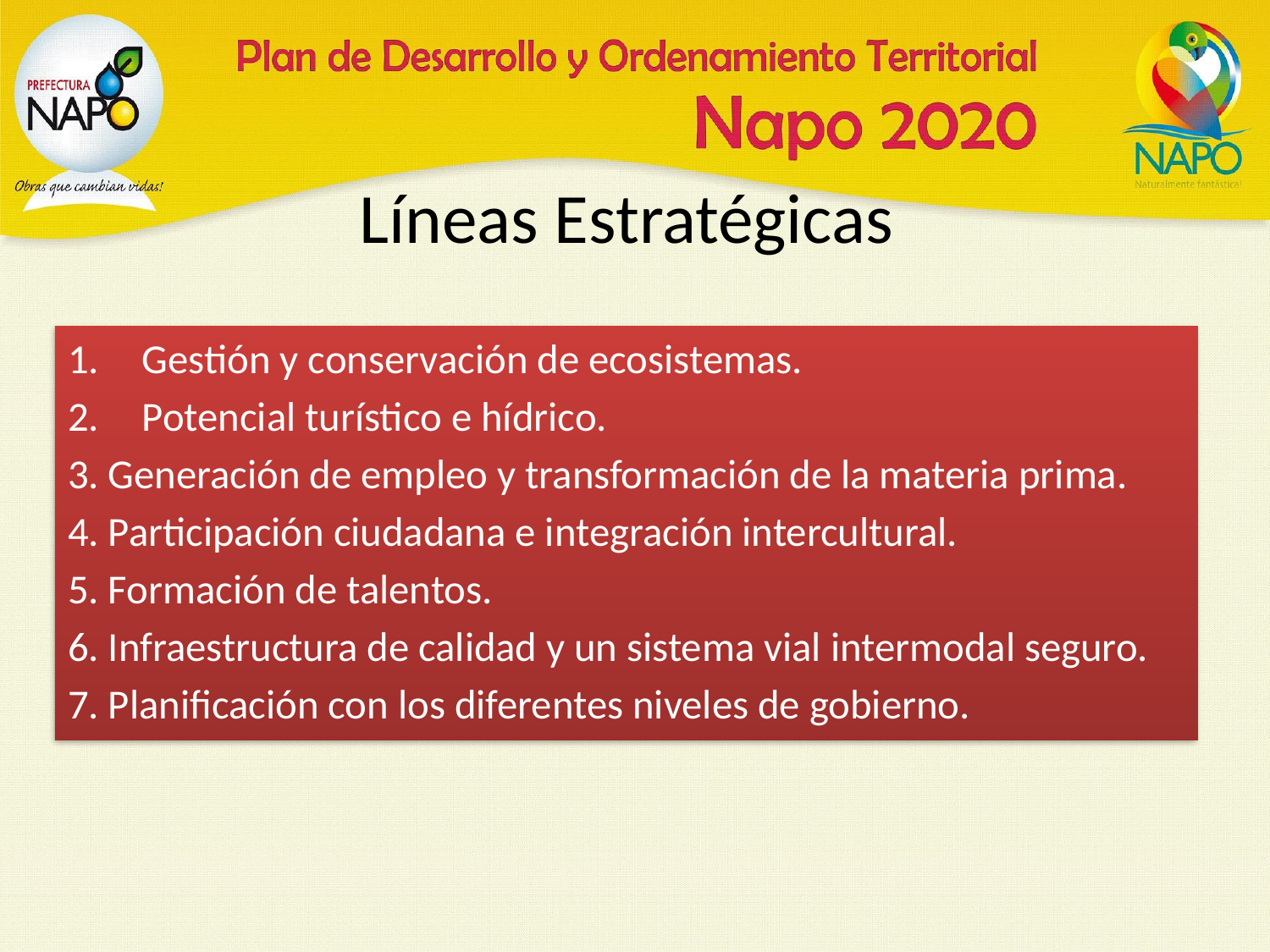

# Líneas Estratégicas
Gestión y conservación de ecosistemas.
Potencial turístico e hídrico.
3. Generación de empleo y transformación de la materia prima.
4. Participación ciudadana e integración intercultural.
5. Formación de talentos.
6. Infraestructura de calidad y un sistema vial intermodal seguro.
7. Planificación con los diferentes niveles de gobierno.